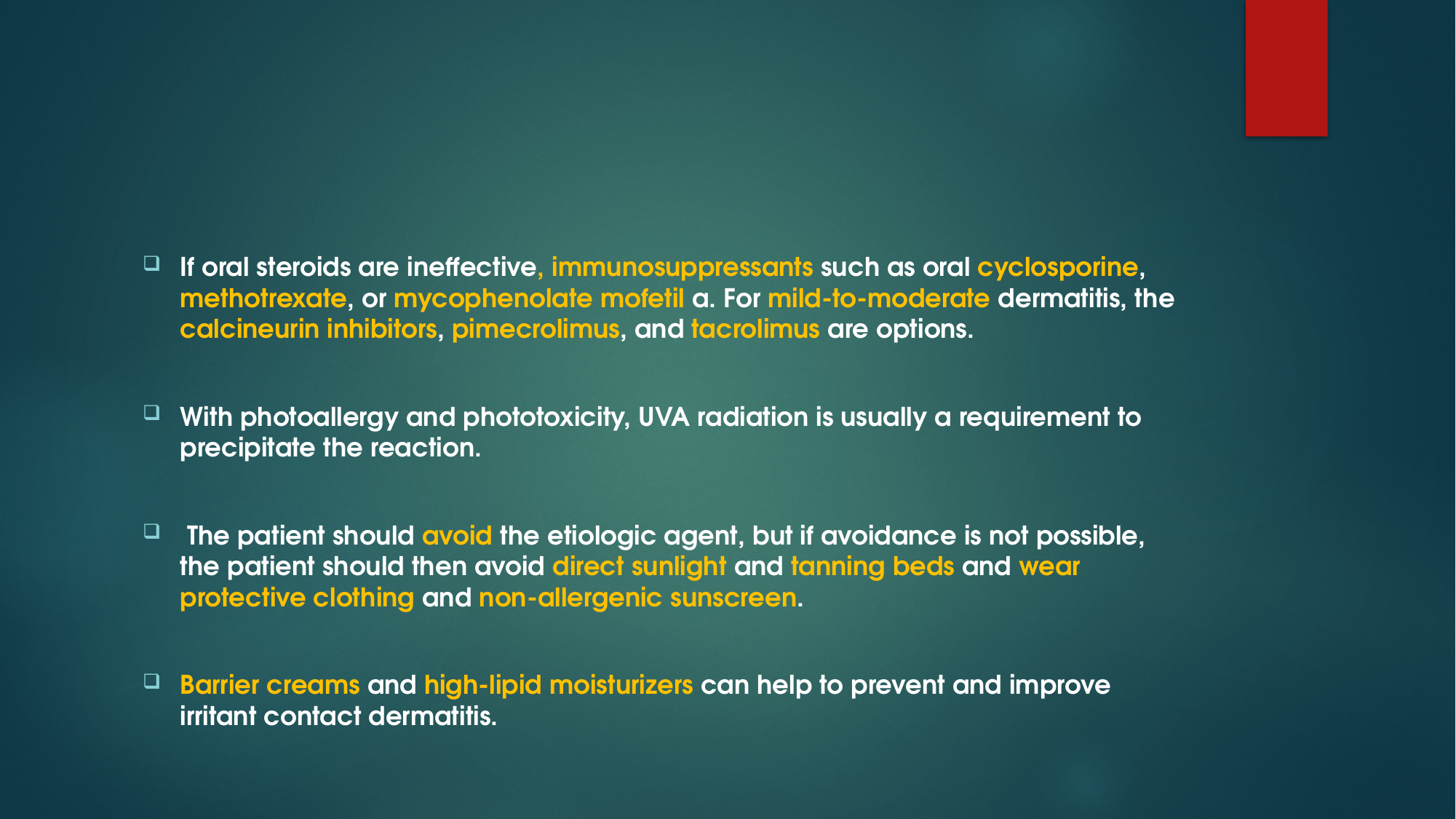

#
If oral steroids are ineffective, immunosuppressants such as oral cyclosporine, methotrexate, or mycophenolate mofetil a. For mild-to-moderate dermatitis, the calcineurin inhibitors, pimecrolimus, and tacrolimus are options.

With photoallergy and phototoxicity, UVA radiation is usually a requirement to precipitate the reaction.

 The patient should avoid the etiologic agent, but if avoidance is not possible, the patient should then avoid direct sunlight and tanning beds and wear protective clothing and non-allergenic sunscreen.

Barrier creams and high-lipid moisturizers can help to prevent and improve irritant contact dermatitis.